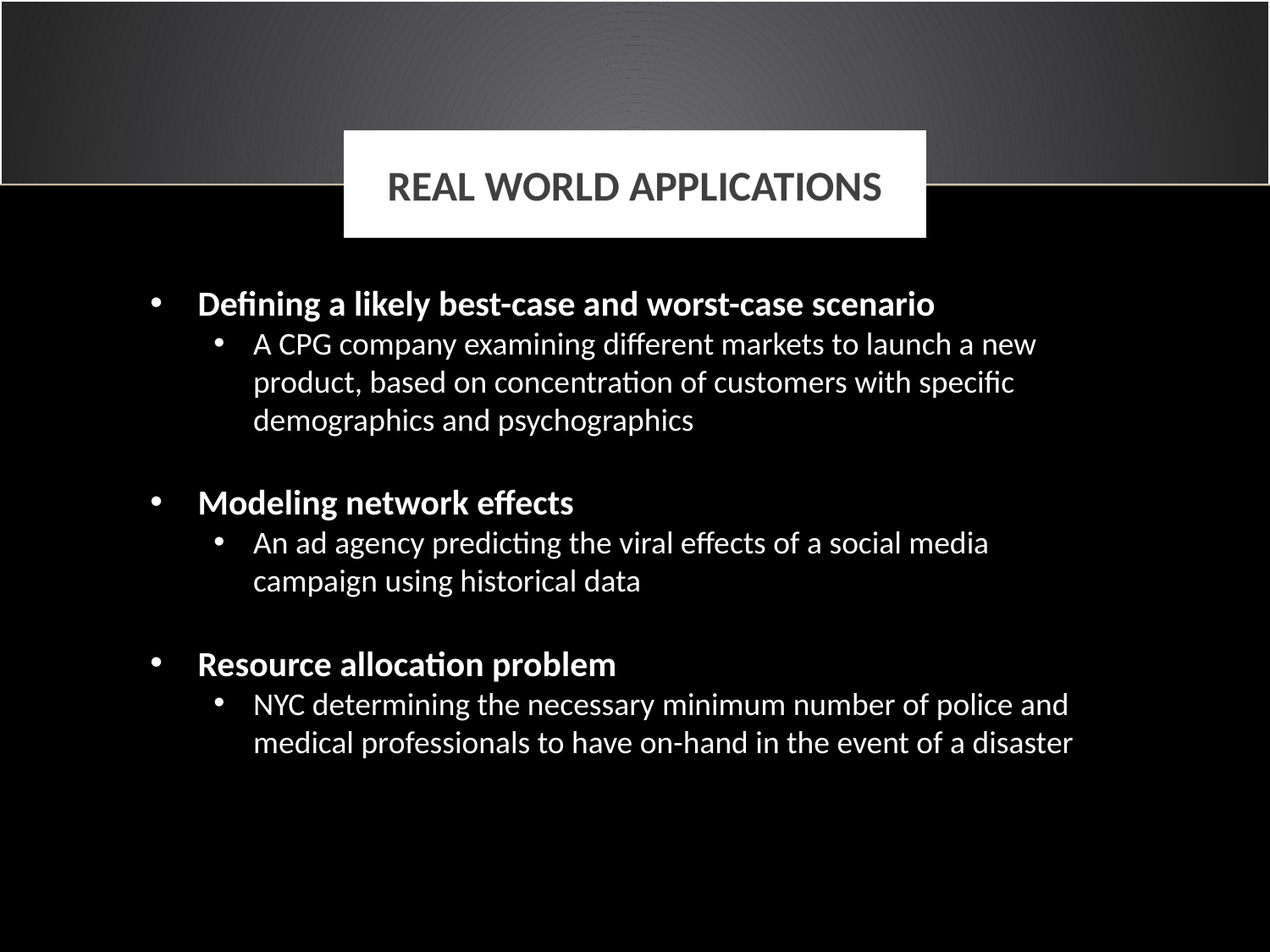

# REAL WORLD APPLICATIONS
Defining a likely best-case and worst-case scenario
A CPG company examining different markets to launch a new product, based on concentration of customers with specific demographics and psychographics

Modeling network effects
An ad agency predicting the viral effects of a social media campaign using historical data

Resource allocation problem
NYC determining the necessary minimum number of police and medical professionals to have on-hand in the event of a disaster